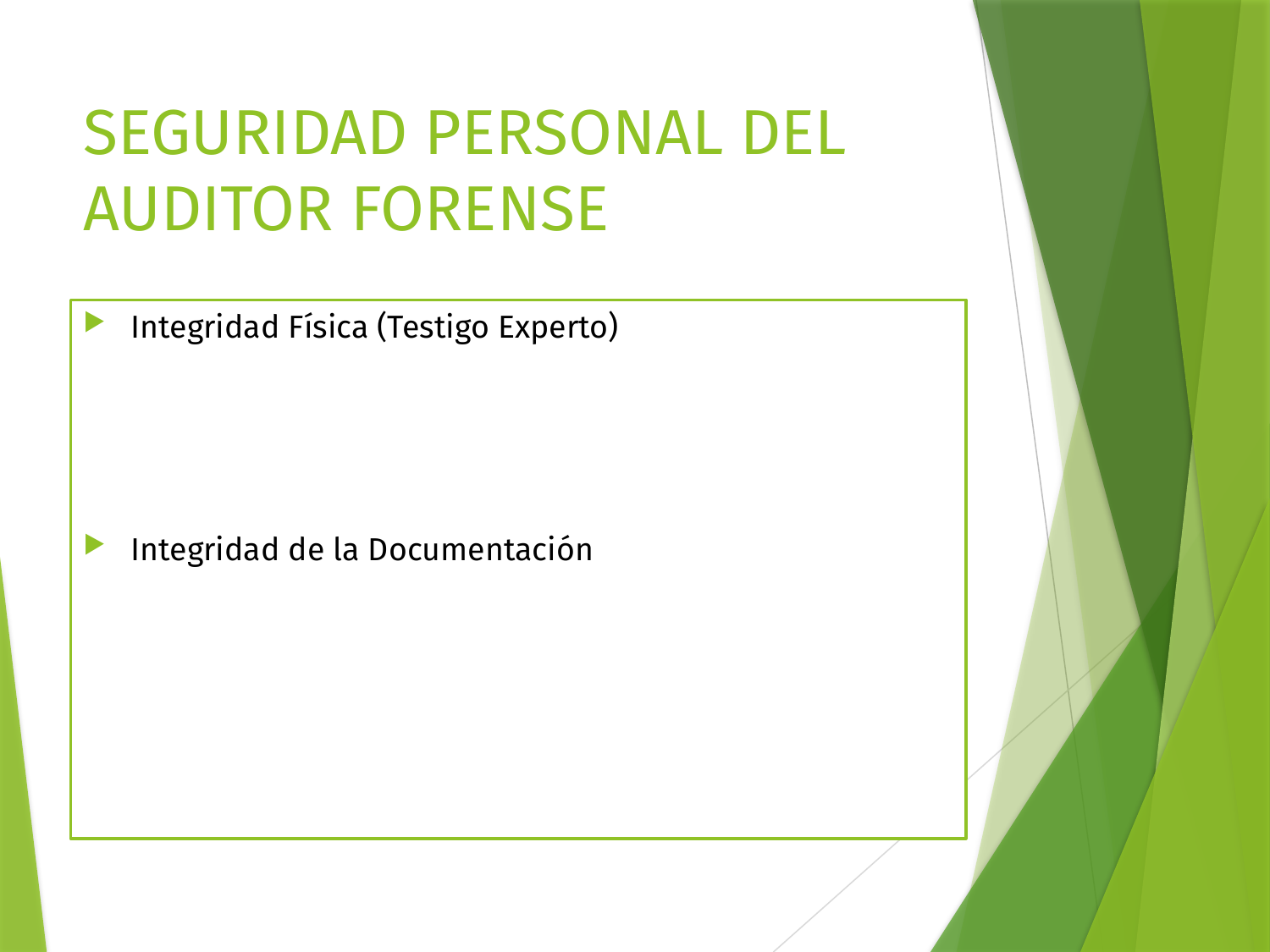

# SEGURIDAD PERSONAL DEL AUDITOR FORENSE
Integridad Física (Testigo Experto)

Integridad de la Documentación